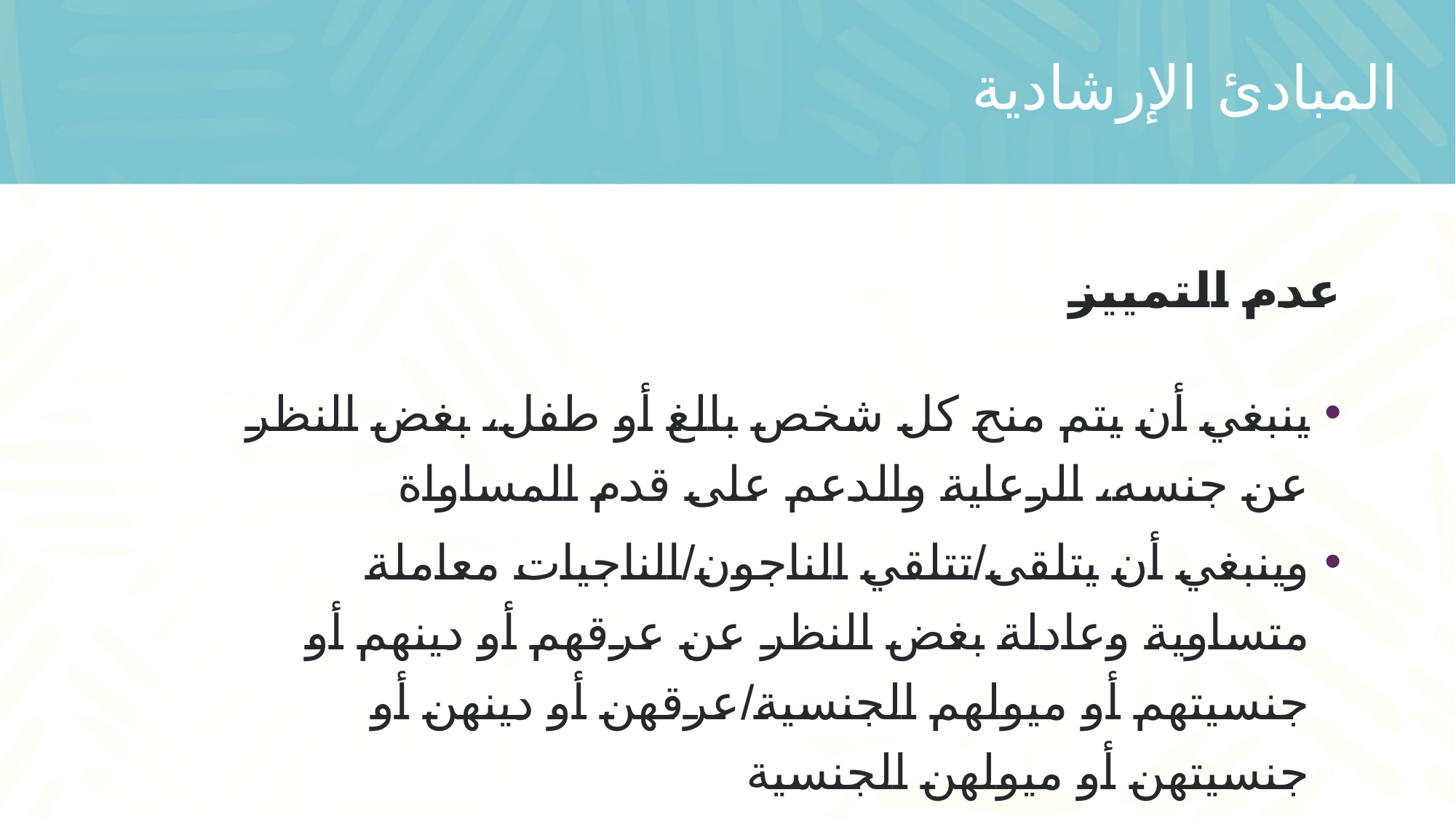

# المبادئ الإرشادية
عدم التمييز

ينبغي أن يتم منح كل شخص بالغ أو طفل، بغض النظر عن جنسه، الرعاية والدعم على قدم المساواة
وينبغي أن يتلقى/تتلقي الناجون/الناجيات معاملة متساوية وعادلة بغض النظر عن عرقهم أو دينهم أو جنسيتهم أو ميولهم الجنسية/عرقهن أو دينهن أو جنسيتهن أو ميولهن الجنسية